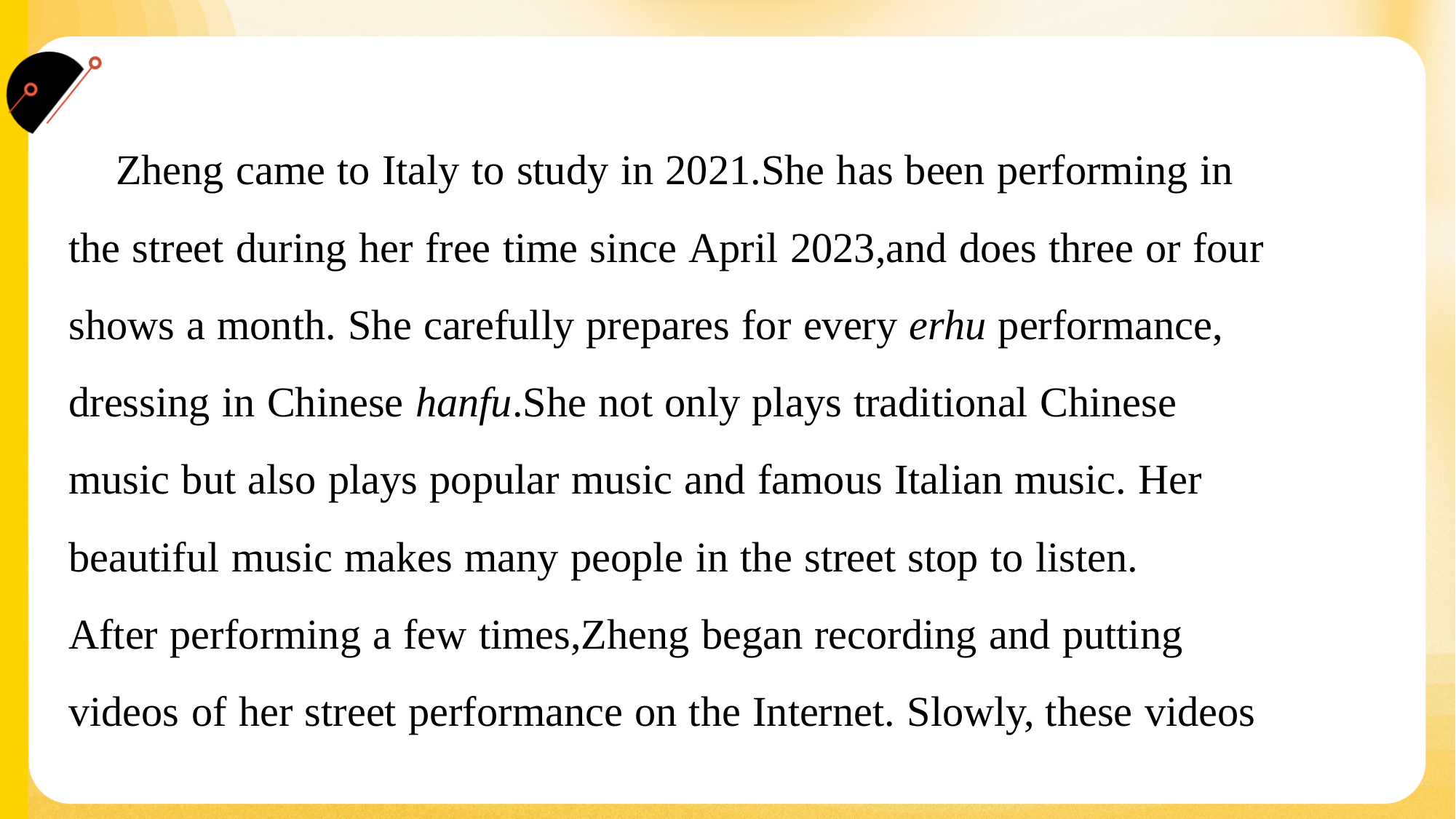

Zheng came to Italy to study in 2021.She has been performing in
the street during her free time since April 2023,and does three or four
shows a month. She carefully prepares for every erhu performance,
dressing in Chinese hanfu.She not only plays traditional Chinese
music but also plays popular music and famous Italian music. Her
beautiful music makes many people in the street stop to listen.
After performing a few times,Zheng began recording and putting
videos of her street performance on the Internet. Slowly, these videos